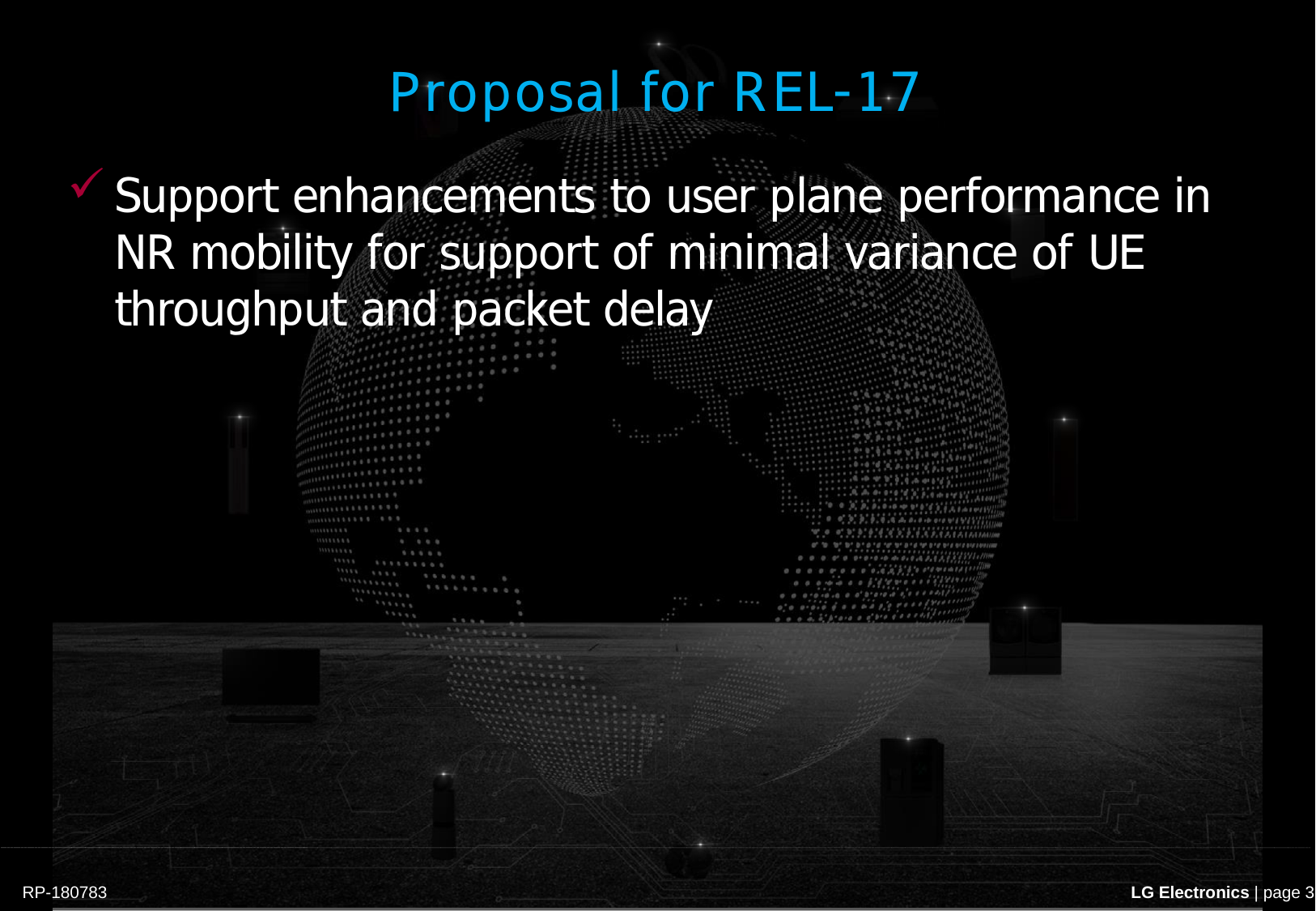

# Proposal for REL-17
Support enhancements to user plane performance in NR mobility for support of minimal variance of UE throughput and packet delay